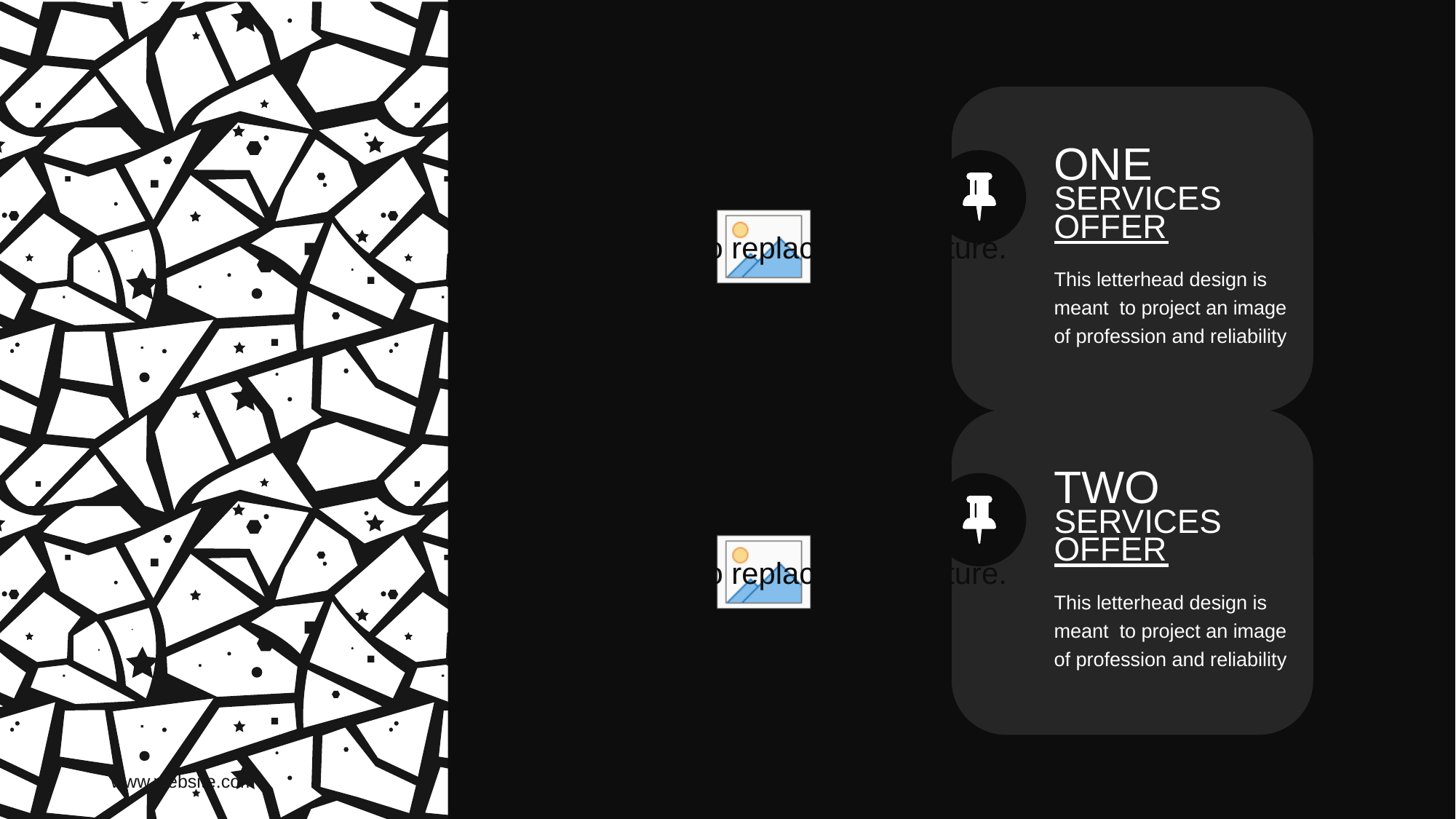

ONE
SERVICES OFFER
This letterhead design is meant  to project an image of profession and reliability

TWO
SERVICES OFFER
This letterhead design is meant  to project an image of profession and reliability
www.website.com